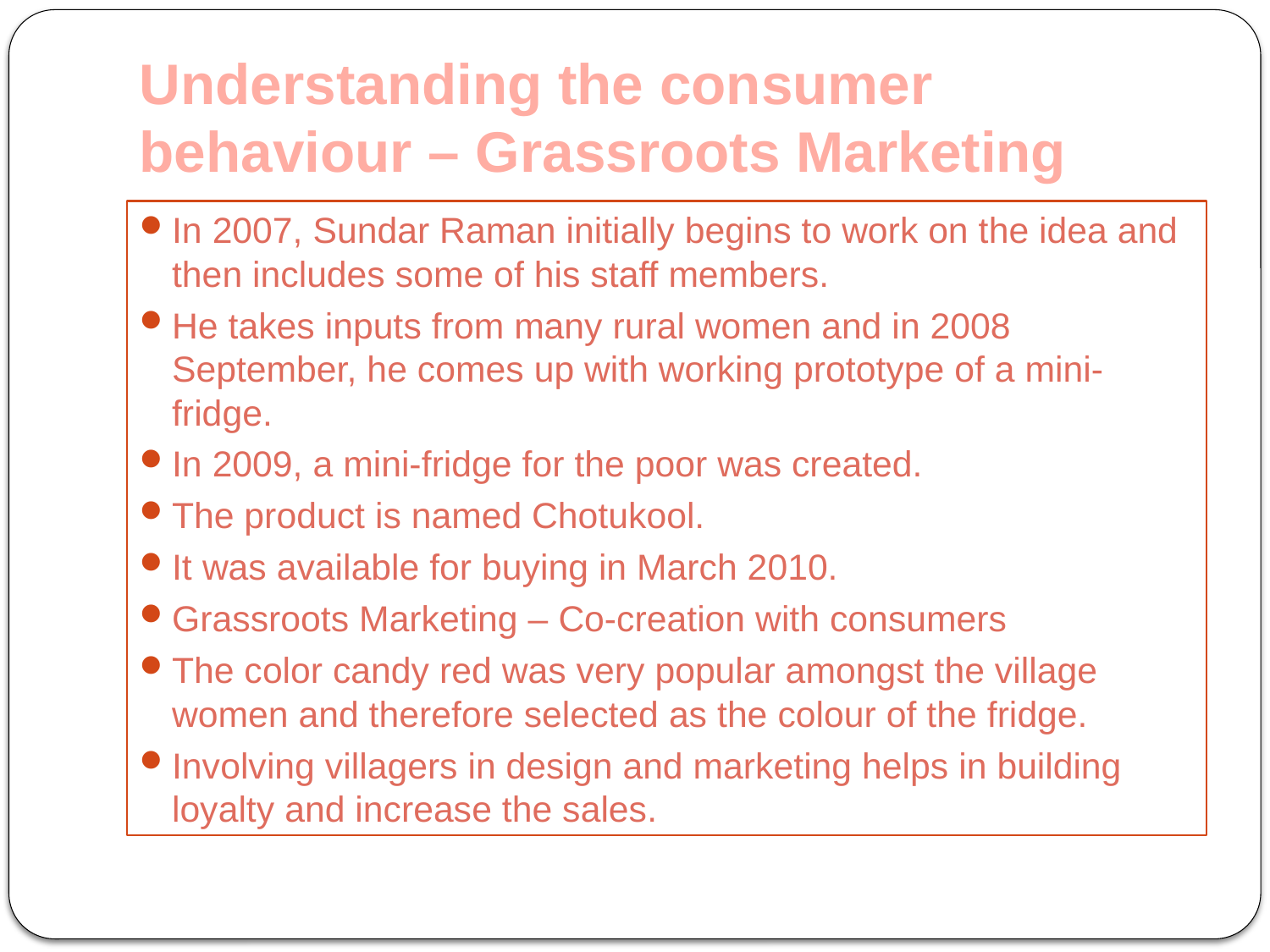

# Understanding the consumer behaviour – Grassroots Marketing
In 2007, Sundar Raman initially begins to work on the idea and then includes some of his staff members.
He takes inputs from many rural women and in 2008 September, he comes up with working prototype of a mini-fridge.
In 2009, a mini-fridge for the poor was created.
The product is named Chotukool.
It was available for buying in March 2010.
Grassroots Marketing – Co-creation with consumers
The color candy red was very popular amongst the village women and therefore selected as the colour of the fridge.
Involving villagers in design and marketing helps in building loyalty and increase the sales.